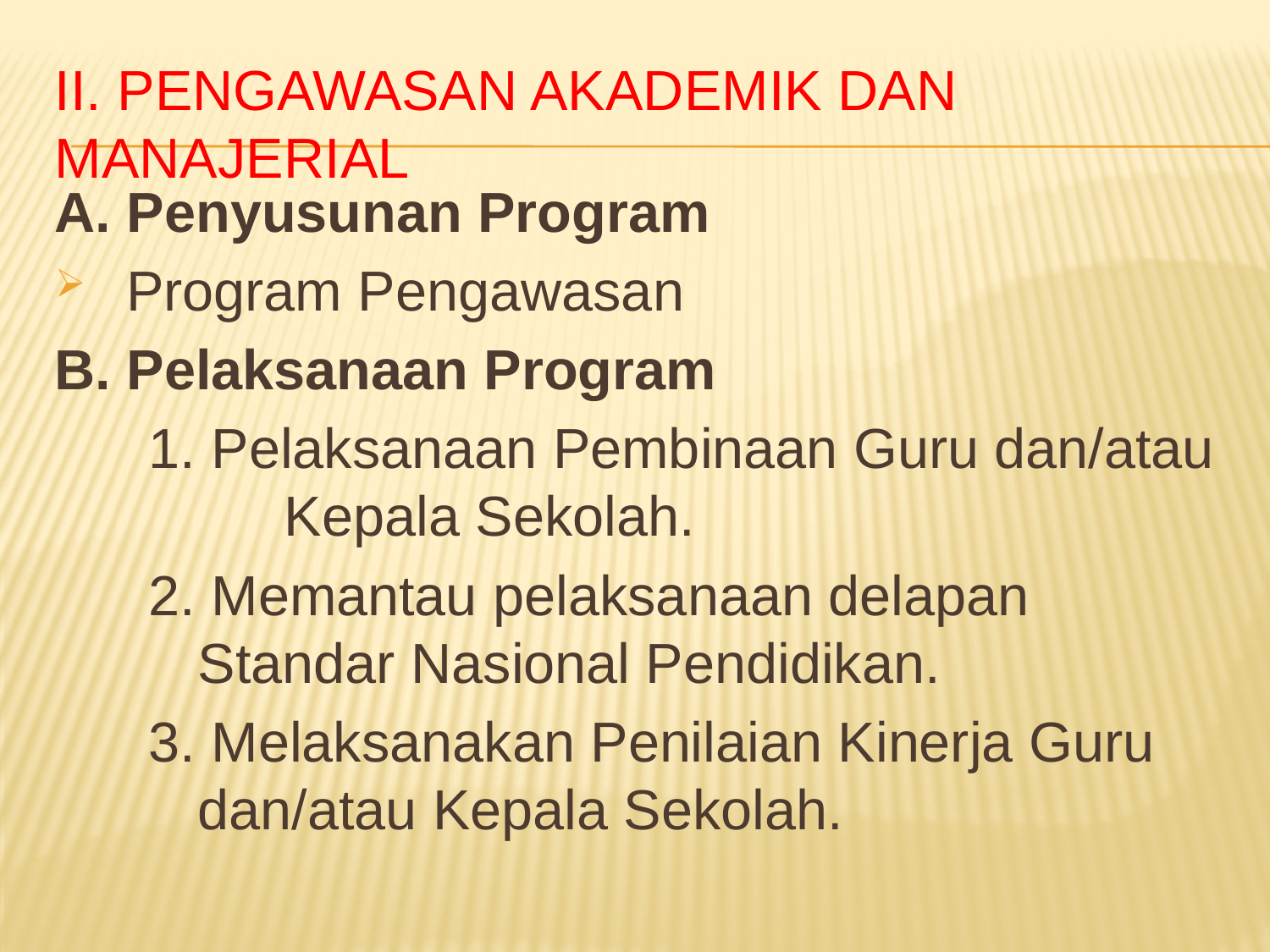

# II. PENGAWASAN AKADEMIK DAN MANAJERIAL
A. Penyusunan Program
Program Pengawasan
B. Pelaksanaan Program
      1. Pelaksanaan Pembinaan Guru dan/atau      Kepala Sekolah.
      2. Memantau pelaksanaan delapan Standar Nasional Pendidikan.
      3. Melaksanakan Penilaian Kinerja Guru dan/atau Kepala Sekolah.